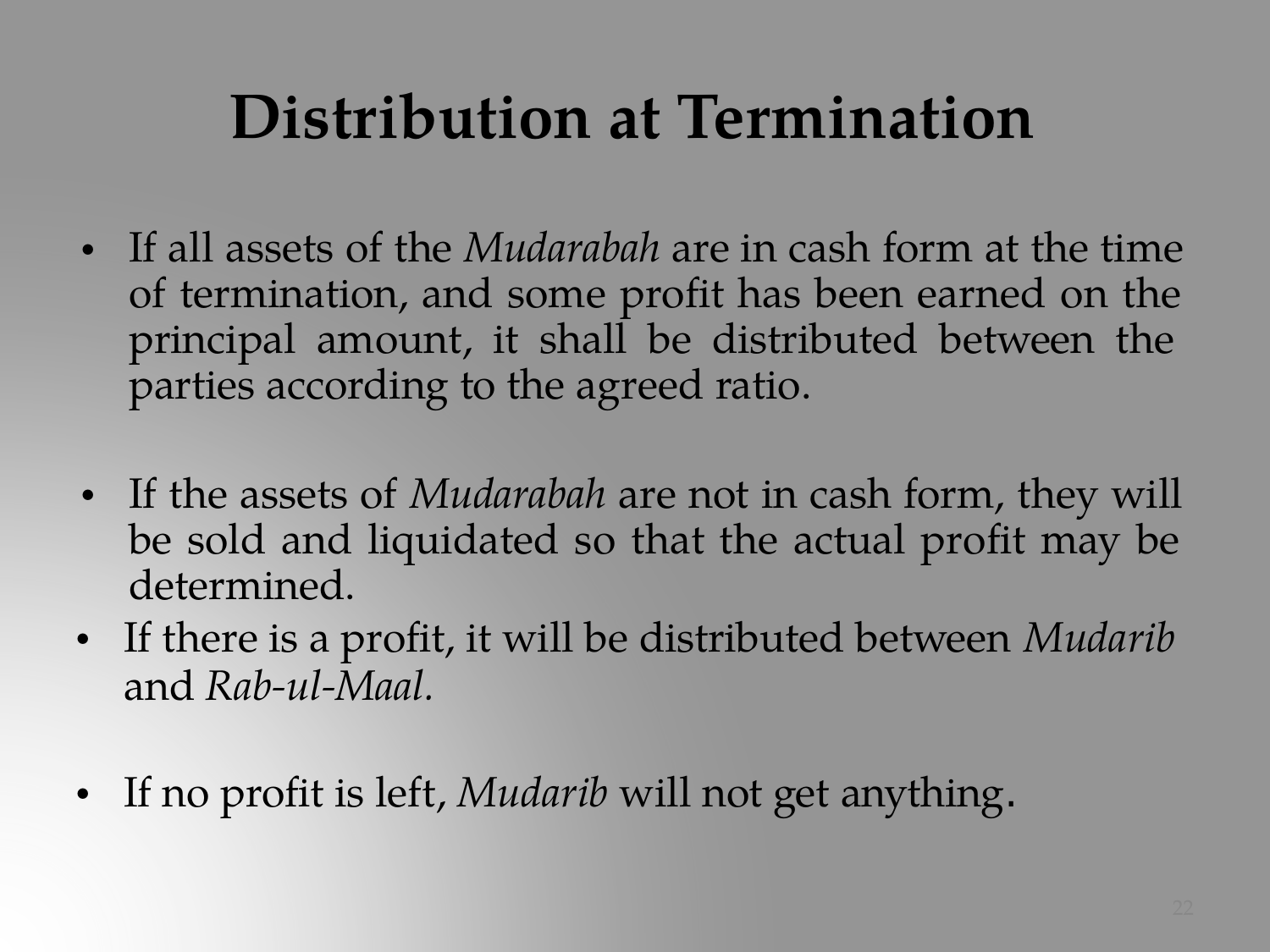

# Distribution at Termination
If all assets of the Mudarabah are in cash form at the time  of termination, and some profit has been earned on the  principal amount, it shall be distributed between the  parties according to the agreed ratio.

If the assets of Mudarabah are not in cash form, they will  be sold and liquidated so that the actual profit may be  determined.
If there is a profit, it will be distributed between Mudarib
and Rab-ul-Maal.

If no profit is left, Mudarib will not get anything.
22